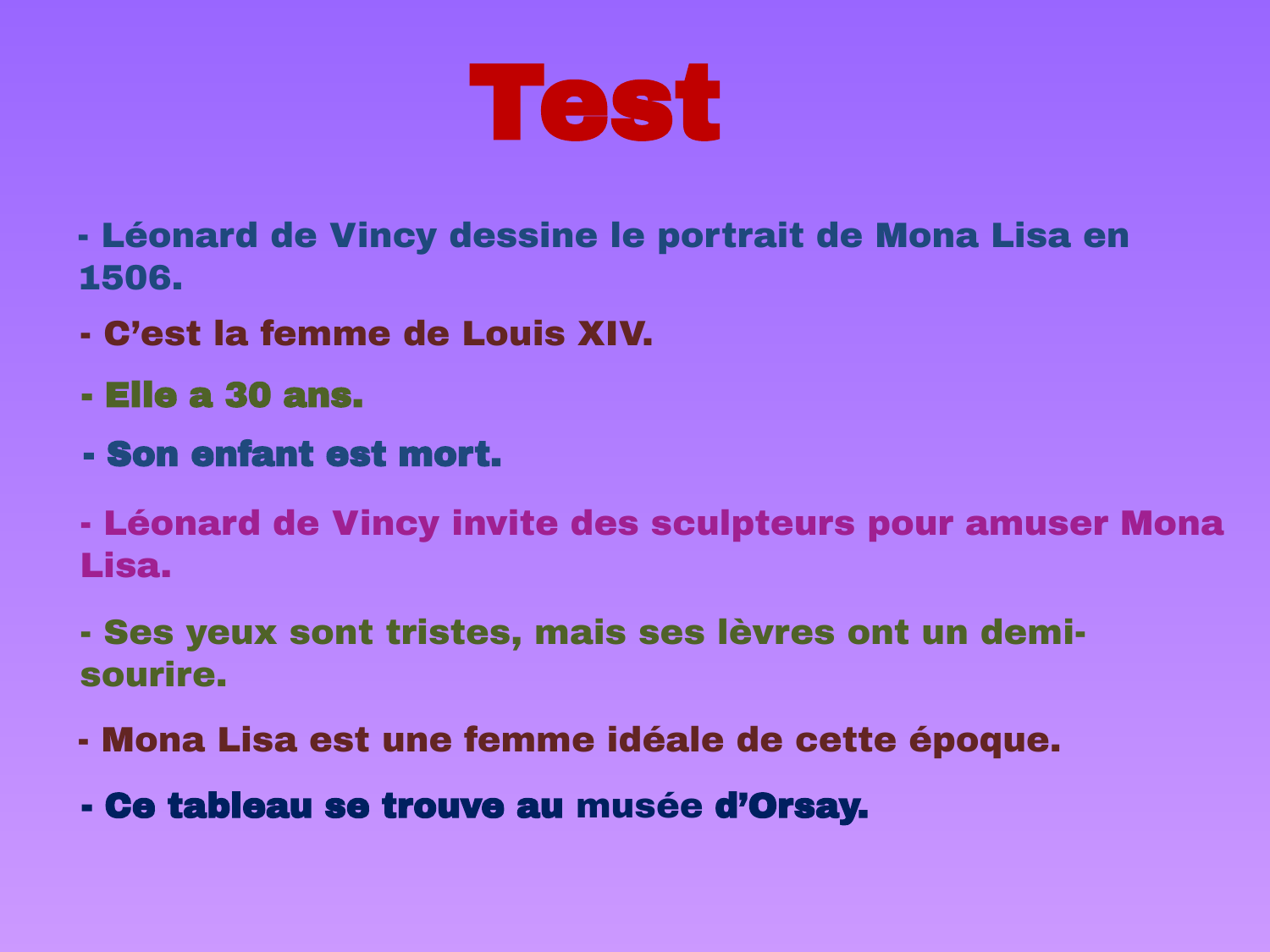

Test
- Léonard de Vincy dessine le portrait de Mona Lisa en 1506.
- C’est la femme de Louis XIV.
- Elle a 30 ans.
- Son enfant est mort.
- Léonard de Vincy invite des sculpteurs pour amuser Mona Lisa.
- Ses yeux sont tristes, mais ses lèvres ont un demi-sourire.
- Mona Lisa est une femme idéale de cette époque.
- Ce tableau se trouve au musée d’Orsay.